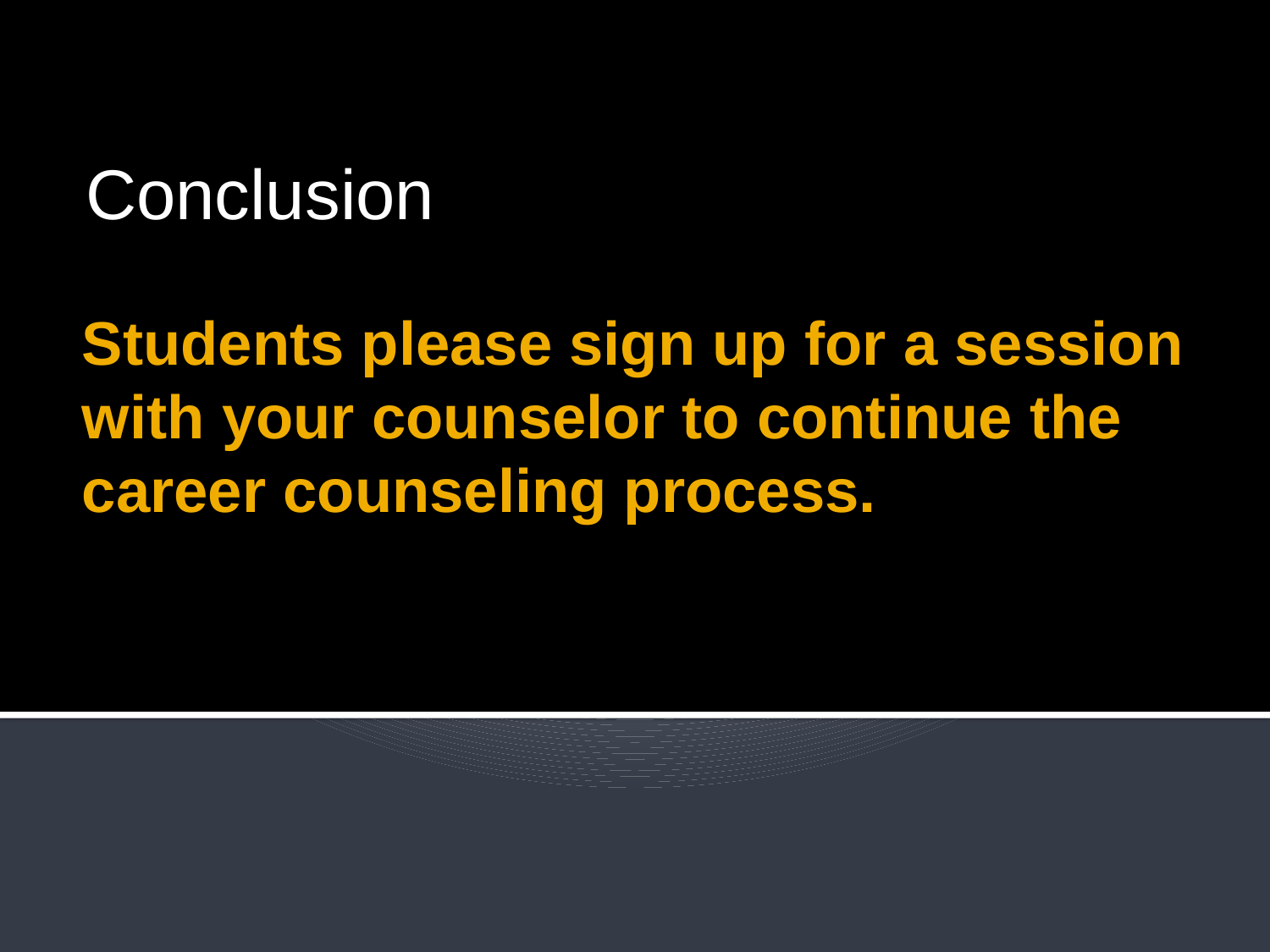

Conclusion
# Students please sign up for a session with your counselor to continue the career counseling process.